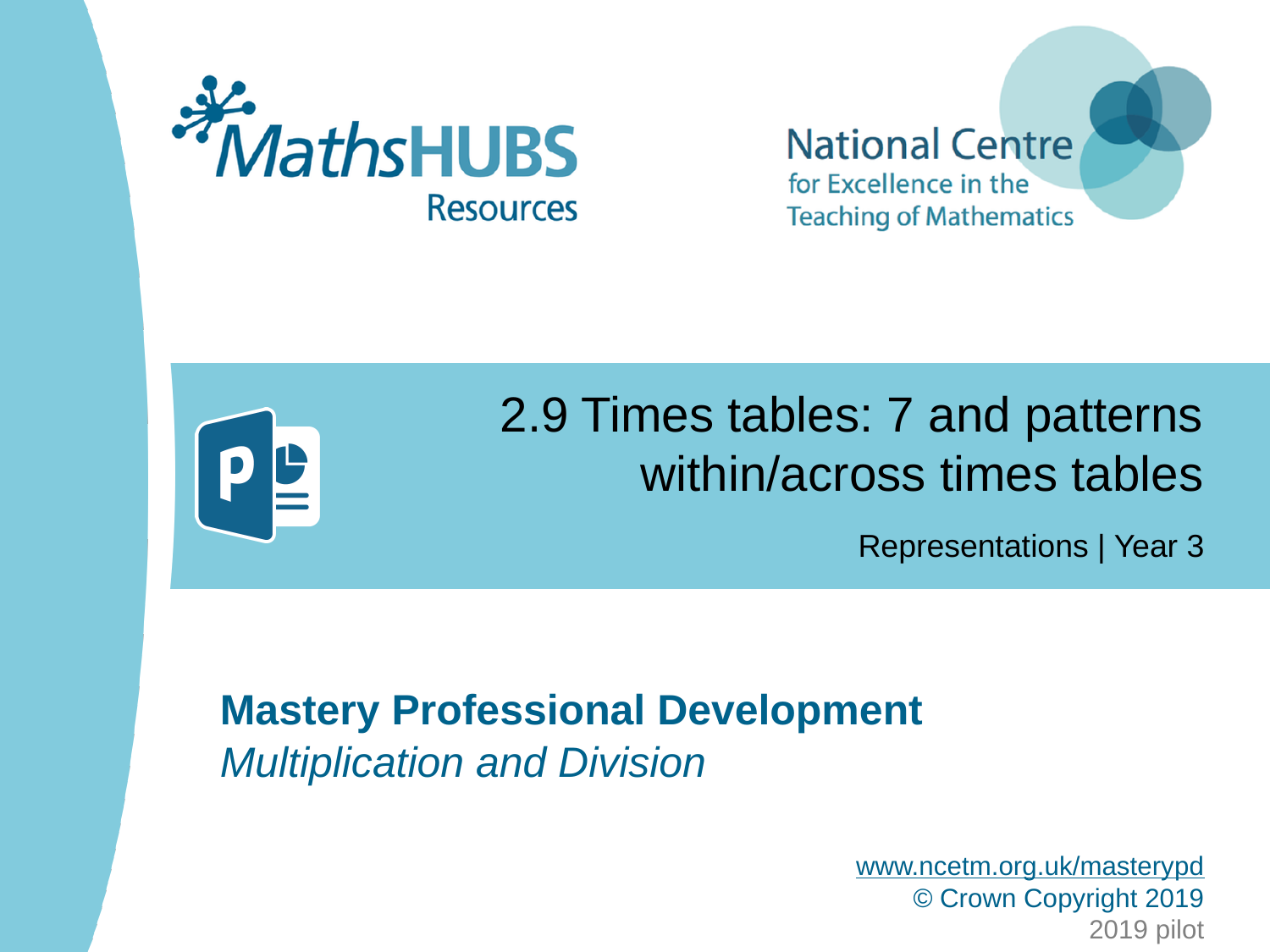

# 2.9 Times tables: 7 and patterns within/across times tables
Representations | Year 3
Multiplication and Division